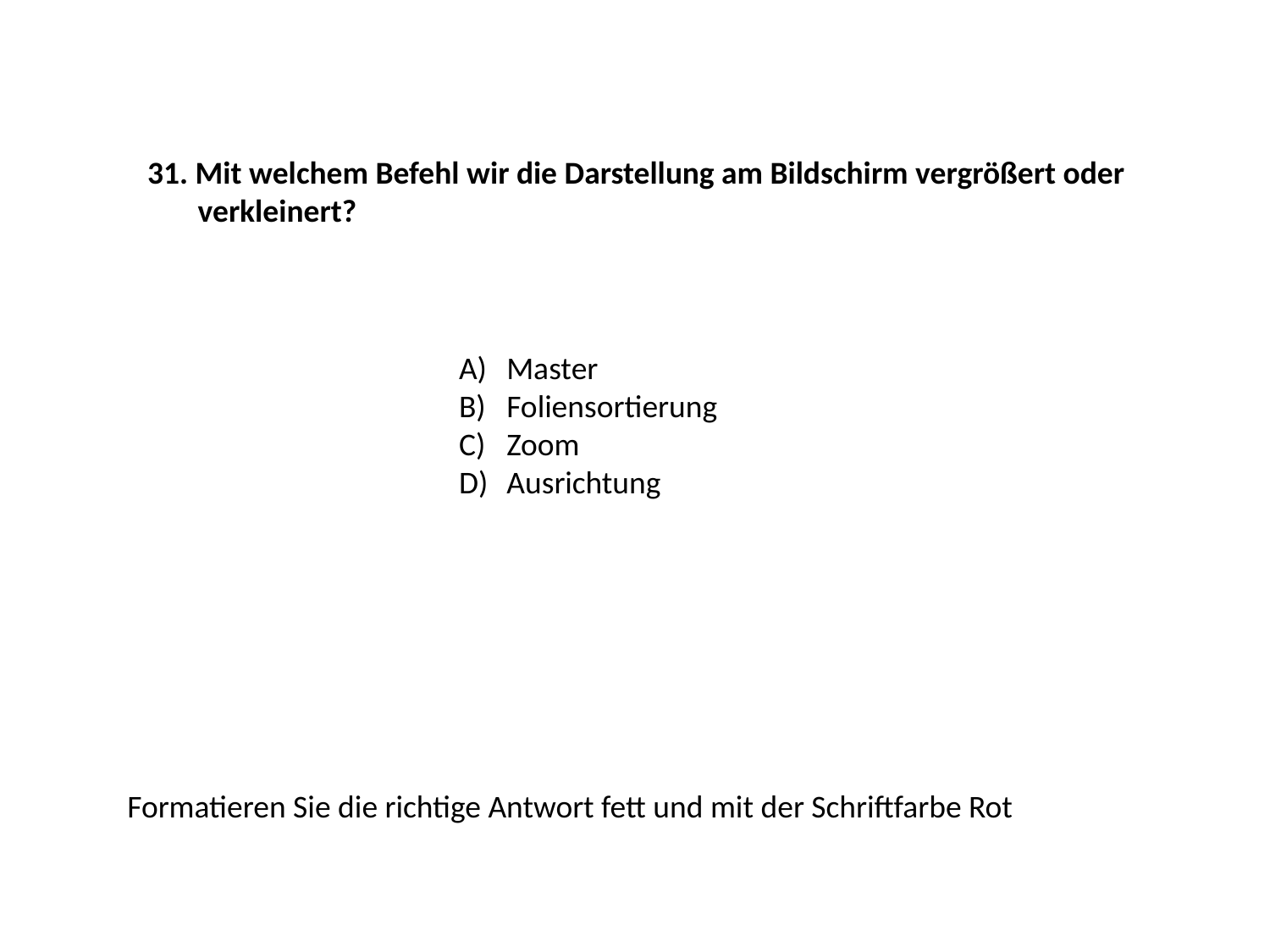

31. Mit welchem Befehl wir die Darstellung am Bildschirm vergrößert oder
       verkleinert?
Master
Foliensortierung
Zoom
Ausrichtung
Formatieren Sie die richtige Antwort fett und mit der Schriftfarbe Rot